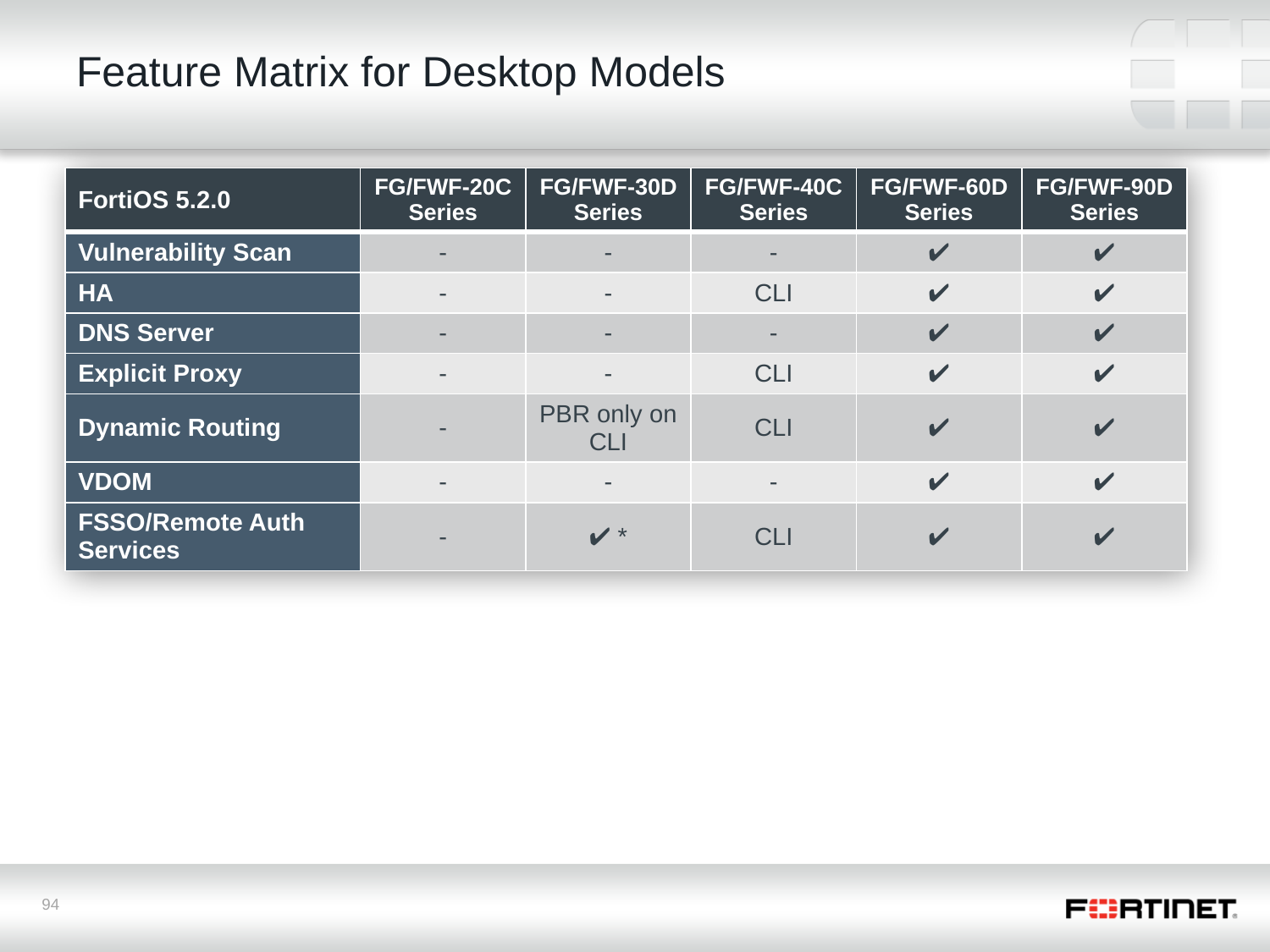

# Feature Matrix for Desktop Models
| FortiOS 5.2.0 | FG/FWF-20C Series | FG/FWF-30D Series | FG/FWF-40C Series | FG/FWF-60D Series | FG/FWF-90D Series |
| --- | --- | --- | --- | --- | --- |
| Vulnerability Scan | - | - | - | ✔ | ✔ |
| HA | - | - | CLI | ✔ | ✔ |
| DNS Server | - | - | - | ✔ | ✔ |
| Explicit Proxy | - | - | CLI | ✔ | ✔ |
| Dynamic Routing | - | PBR only on CLI | CLI | ✔ | ✔ |
| VDOM | - | - | - | ✔ | ✔ |
| FSSO/Remote Auth Services | - | ✔ \* | CLI | ✔ | ✔ |